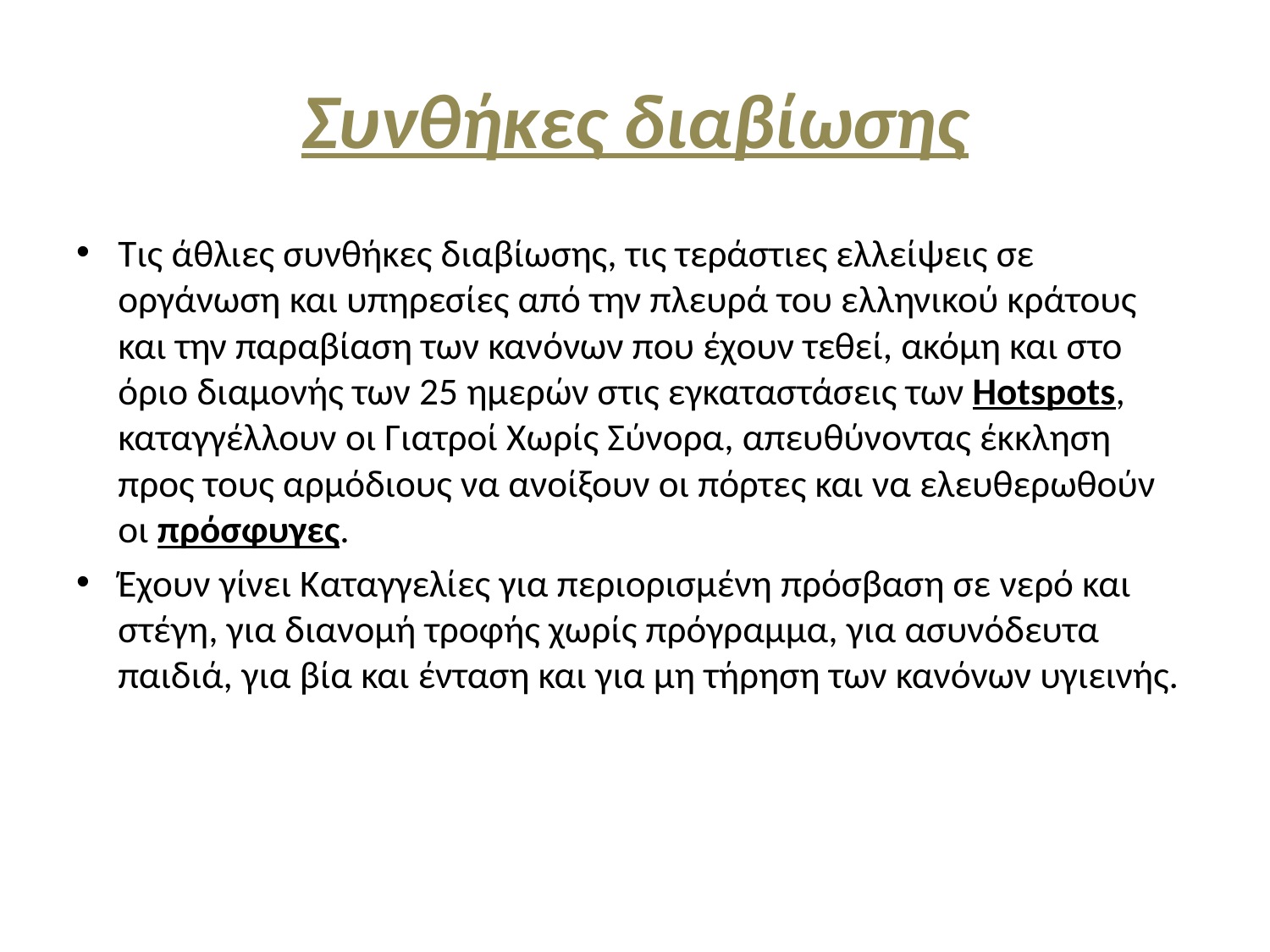

# Συνθήκες διαβίωσης
Τις άθλιες συνθήκες διαβίωσης, τις τεράστιες ελλείψεις σε οργάνωση και υπηρεσίες από την πλευρά του ελληνικού κράτους και την παραβίαση των κανόνων που έχουν τεθεί, ακόμη και στο όριο διαμονής των 25 ημερών στις εγκαταστάσεις των Hotspots, καταγγέλλουν οι Γιατροί Χωρίς Σύνορα, απευθύνοντας έκκληση προς τους αρμόδιους να ανοίξουν οι πόρτες και να ελευθερωθούν οι πρόσφυγες.
Έχουν γίνει Καταγγελίες για περιορισμένη πρόσβαση σε νερό και στέγη, για διανομή τροφής χωρίς πρόγραμμα, για ασυνόδευτα παιδιά, για βία και ένταση και για μη τήρηση των κανόνων υγιεινής.